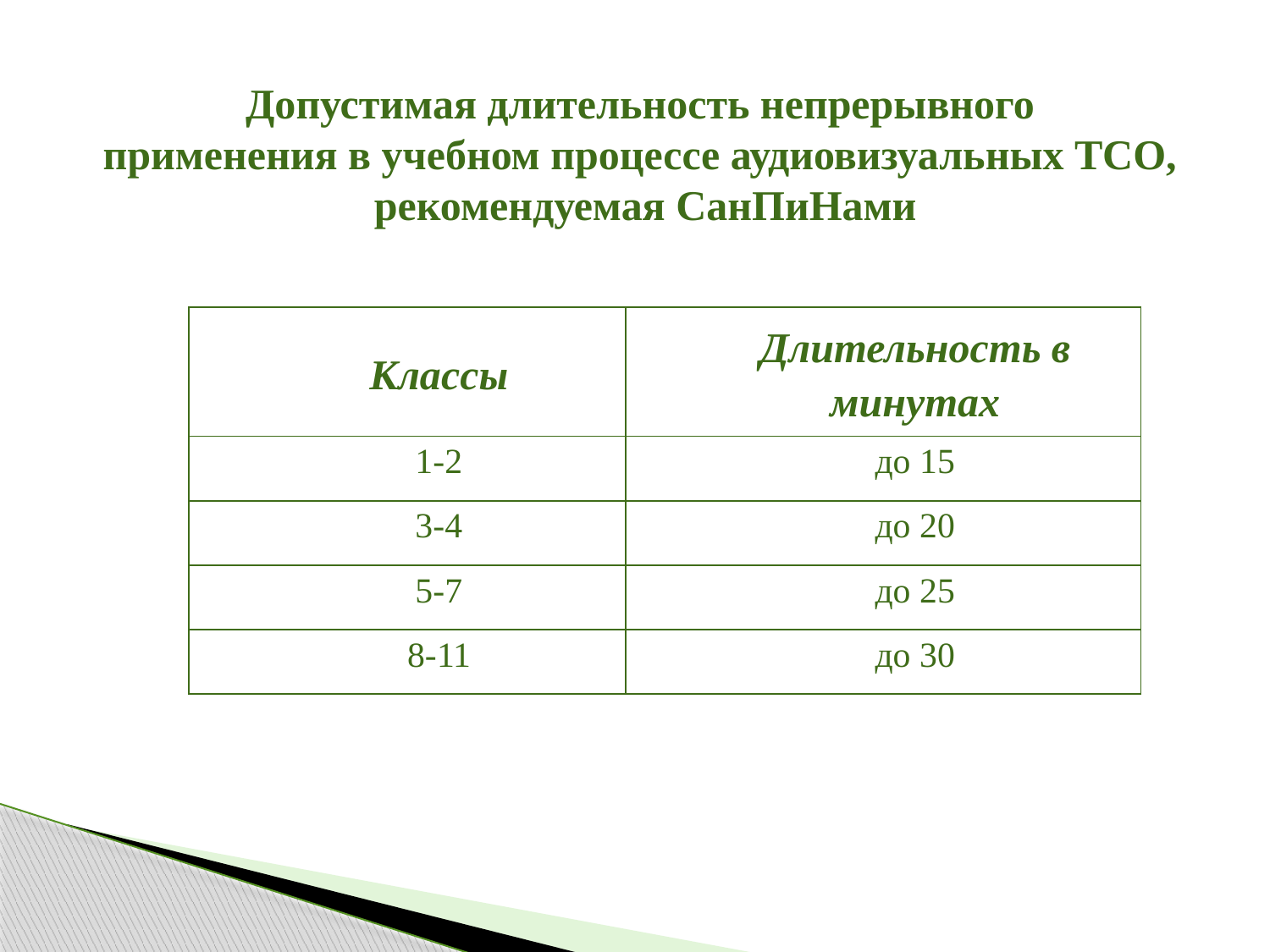

Допустимая длительность непрерывного
применения в учебном процессе аудиовизуальных ТСО,
рекомендуемая СанПиНами
| Классы | Длительность в минутах |
| --- | --- |
| 1-2 | до 15 |
| 3-4 | до 20 |
| 5-7 | до 25 |
| 8-11 | до 30 |